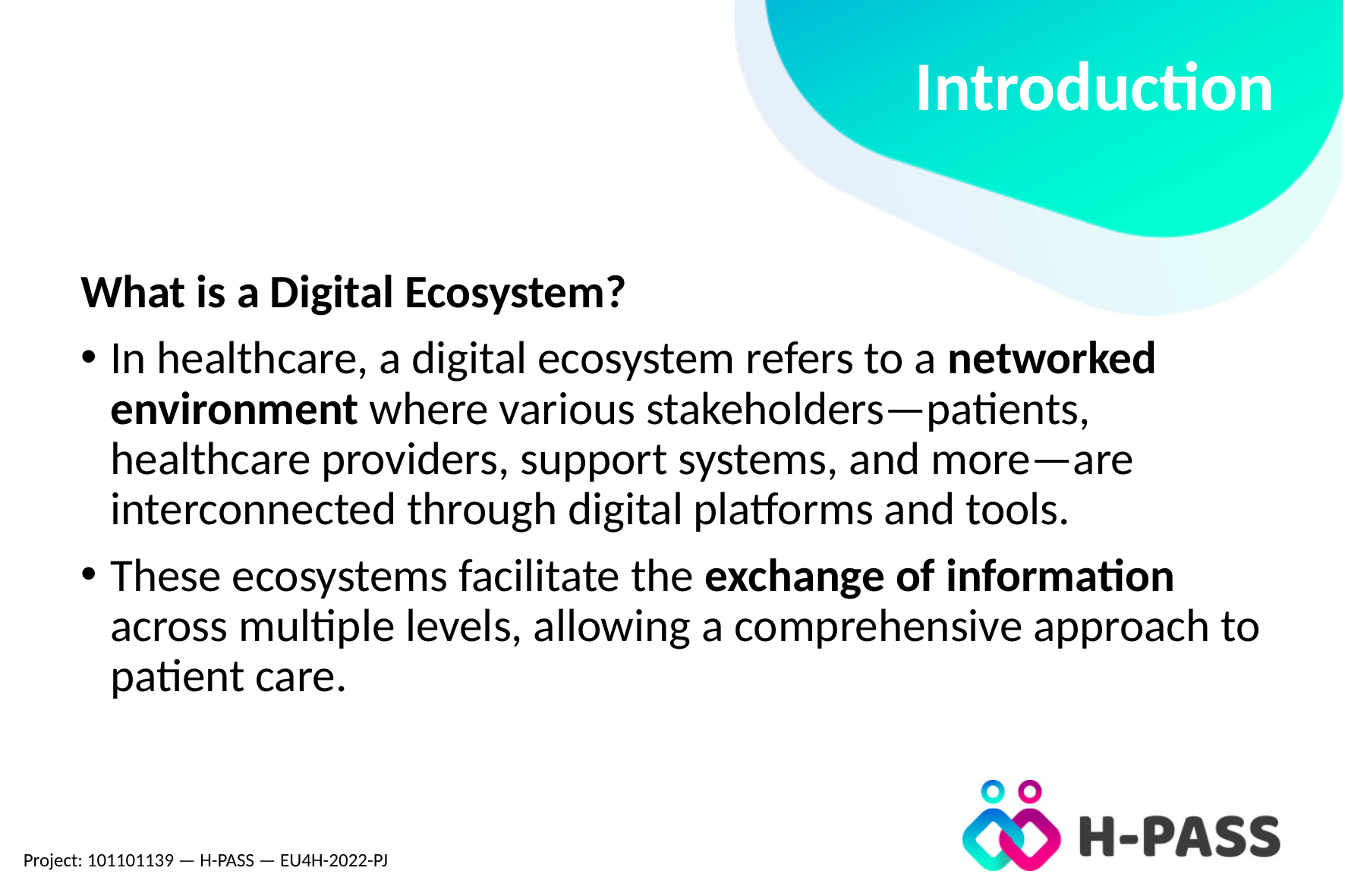

Introduction
What is a Digital Ecosystem?
In healthcare, a digital ecosystem refers to a networked environment where various stakeholders—patients, healthcare providers, support systems, and more—are interconnected through digital platforms and tools.
These ecosystems facilitate the exchange of information across multiple levels, allowing a comprehensive approach to patient care.
Project: 101101139 — H-PASS — EU4H-2022-PJ